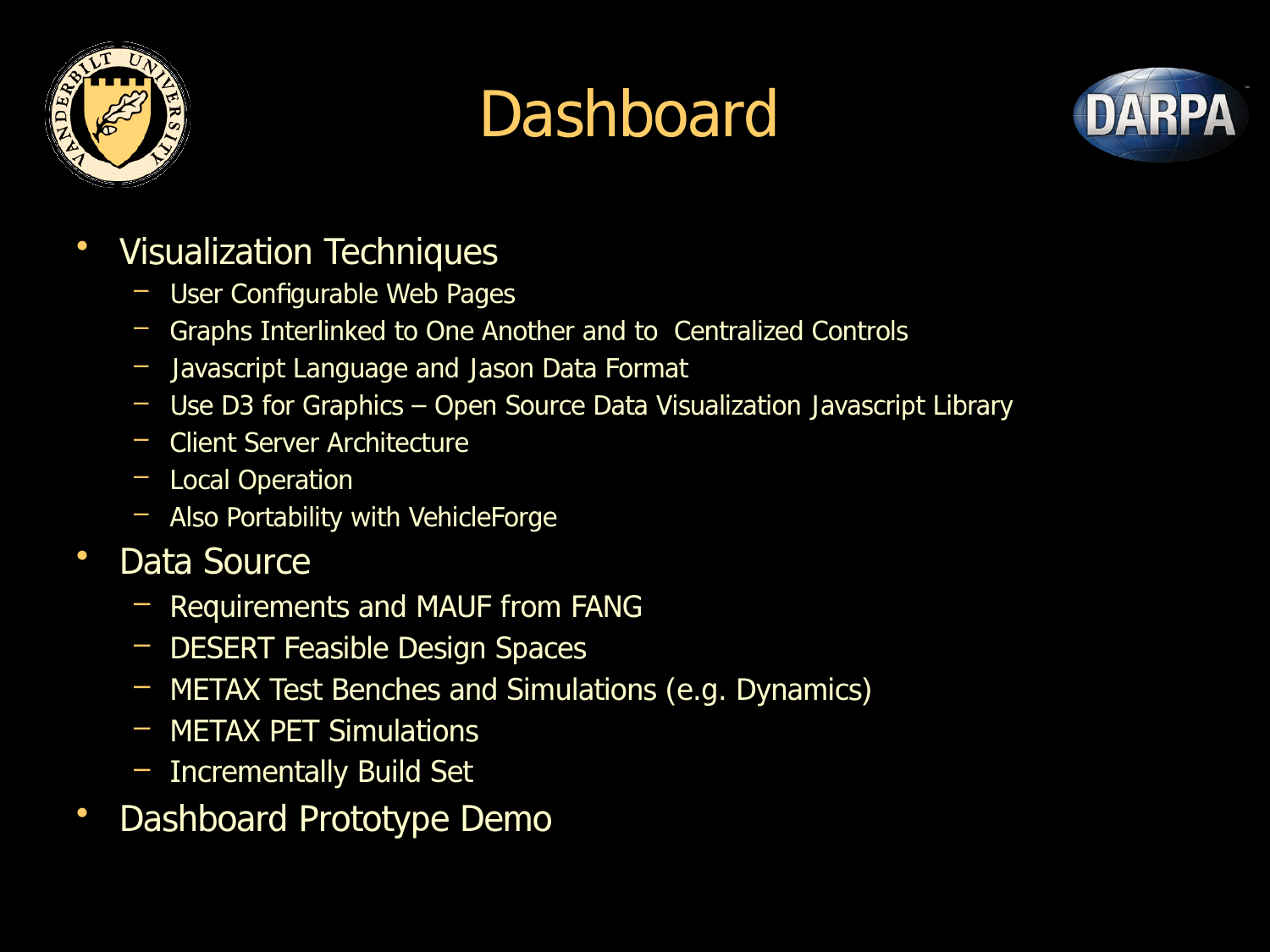

# Dashboard
Visualization Techniques
User Configurable Web Pages
Graphs Interlinked to One Another and to  Centralized Controls
Javascript Language and Jason Data Format
Use D3 for Graphics – Open Source Data Visualization Javascript Library
Client Server Architecture
Local Operation
Also Portability with VehicleForge
Data Source
Requirements and MAUF from FANG
DESERT Feasible Design Spaces
METAX Test Benches and Simulations (e.g. Dynamics)
METAX PET Simulations
Incrementally Build Set
Dashboard Prototype Demo